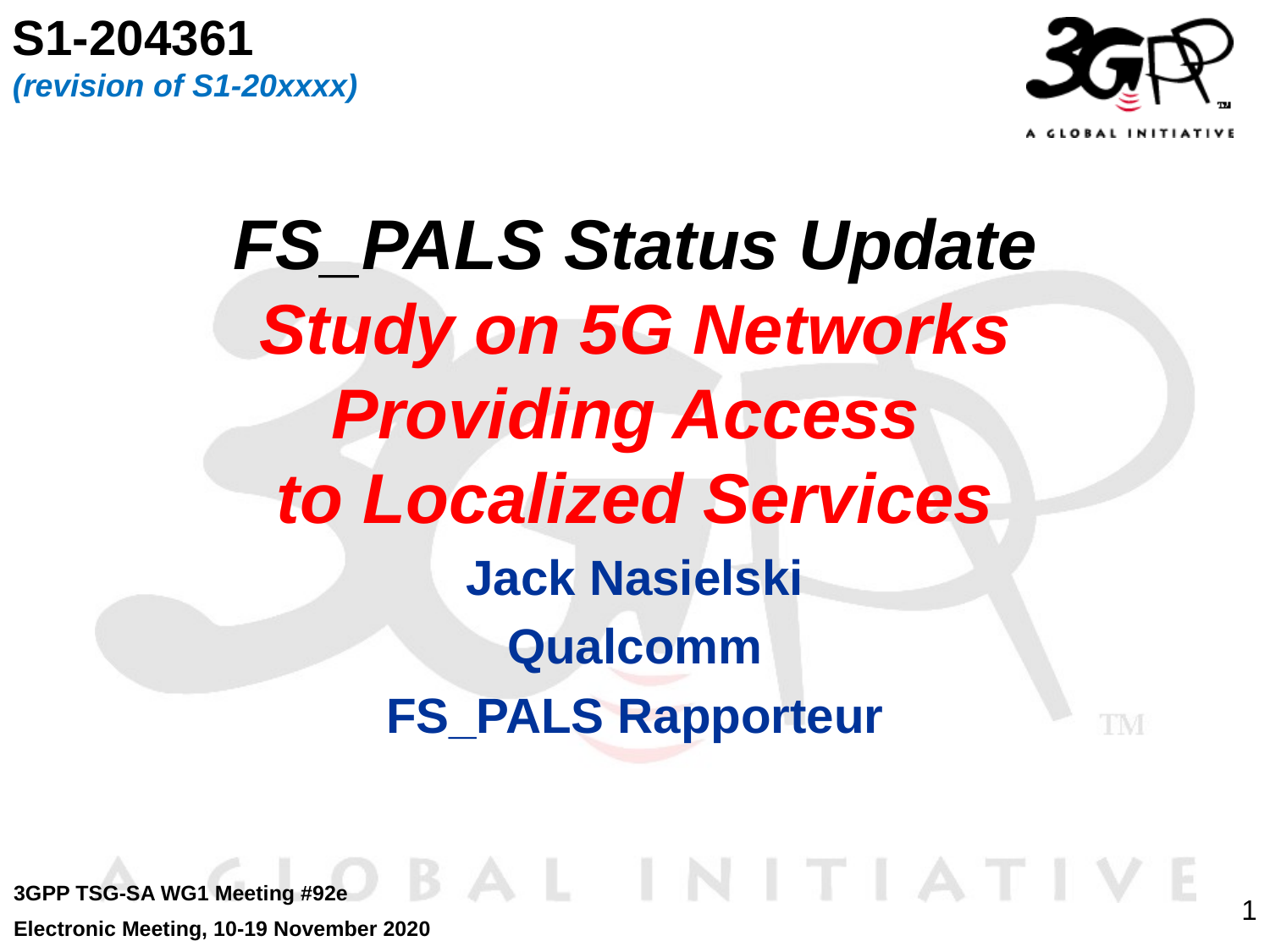

S1-204361
(revision of S1-20xxxx)

# FS_PALS Status Update Study on 5G Networks Providing Access to Localized Services
Jack Nasielski
Qualcomm
FS_PALS Rapporteur
3GPP TSG-SA WG1 Meeting #92e
Electronic Meeting, 10-19 November 2020
1